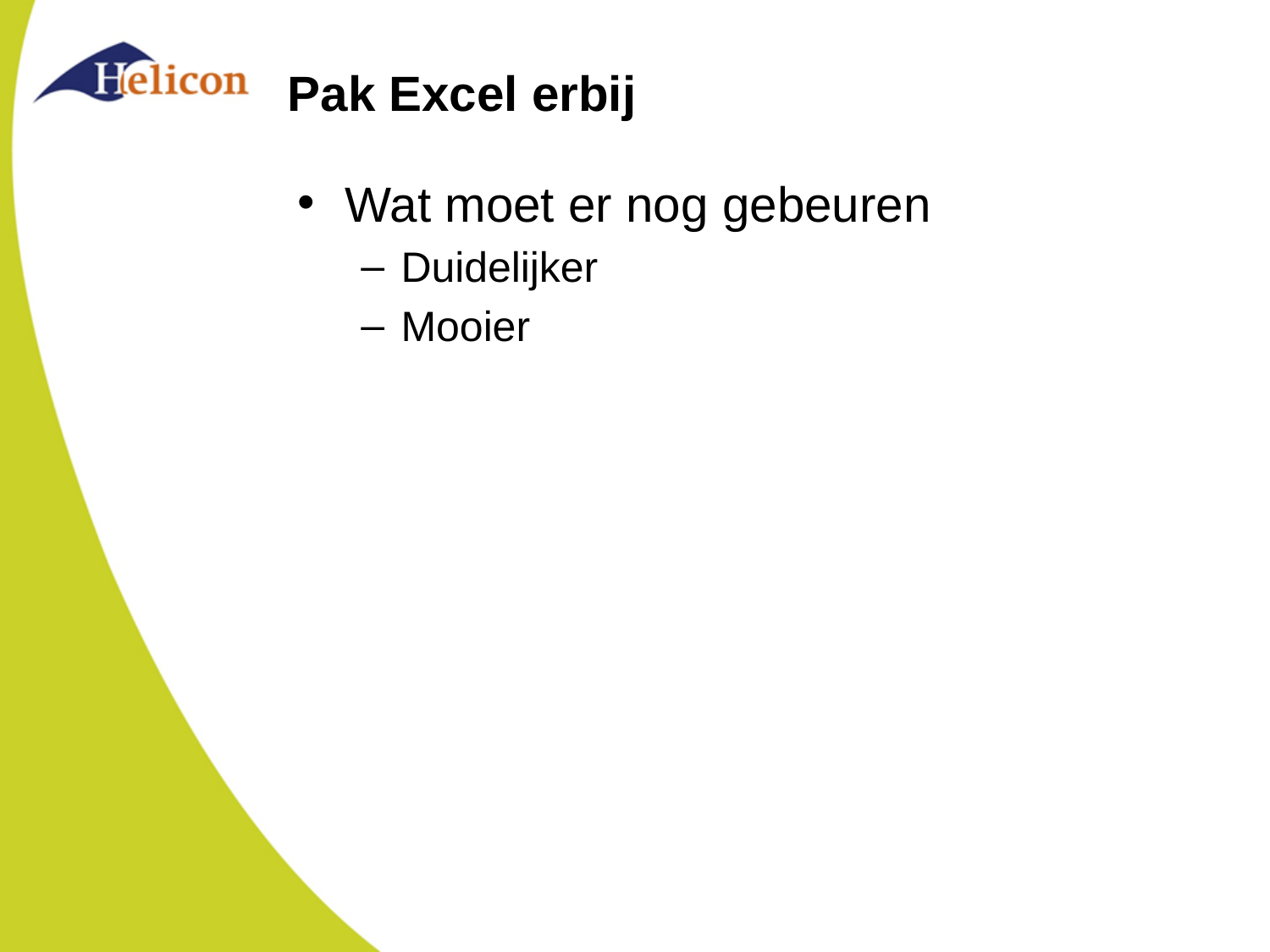

# Pak Excel erbij
Wat moet er nog gebeuren
Duidelijker
Mooier